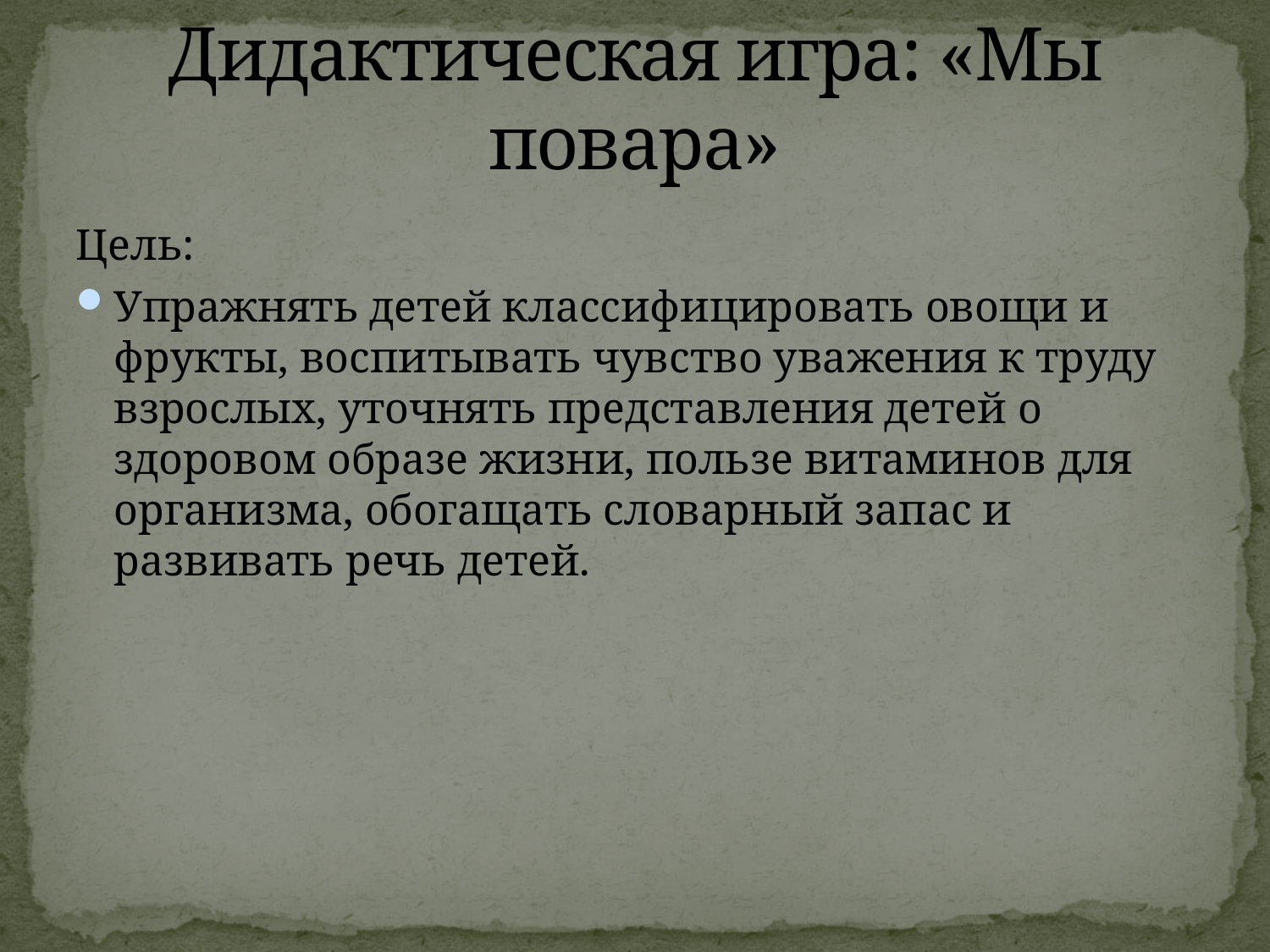

# Дидактическая игра: «Мы повара»
Цель:
Упражнять детей классифицировать овощи и фрукты, воспитывать чувство уважения к труду взрослых, уточнять представления детей о здоровом образе жизни, пользе витаминов для организма, обогащать словарный запас и развивать речь детей.